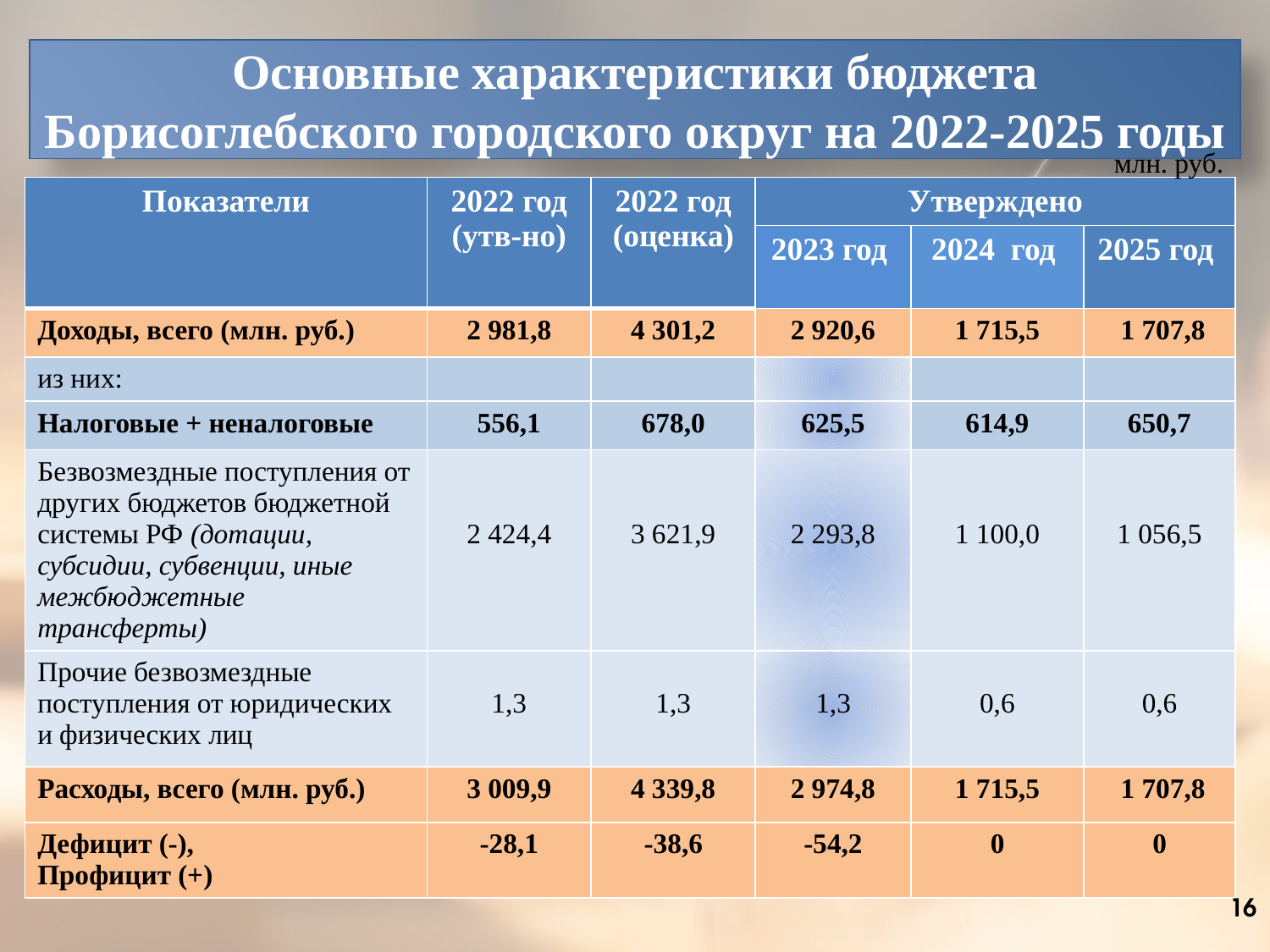

# Основные характеристики бюджета Борисоглебского городского округ на 2022-2025 годы
млн. руб.
| Показатели | 2022 год (утв-но) | 2022 год (оценка) | Утверждено |  |  |
| --- | --- | --- | --- | --- | --- |
|  |  |  | 2023 год | 2024 год | 2025 год |
| Доходы, всего (млн. руб.) | 2 981,8 | 4 301,2 | 2 920,6 | 1 715,5 | 1 707,8 |
| из них: |  |  |  |  |  |
| Налоговые + неналоговые | 556,1 | 678,0 | 625,5 | 614,9 | 650,7 |
| Безвозмездные поступления от других бюджетов бюджетной системы РФ (дотации, субсидии, субвенции, иные межбюджетные трансферты) | 2 424,4 | 3 621,9 | 2 293,8 | 1 100,0 | 1 056,5 |
| Прочие безвозмездные поступления от юридических и физических лиц | 1,3 | 1,3 | 1,3 | 0,6 | 0,6 |
| Расходы, всего (млн. руб.) | 3 009,9 | 4 339,8 | 2 974,8 | 1 715,5 | 1 707,8 |
| Дефицит (-), Профицит (+) | -28,1 | -38,6 | -54,2 | 0 | 0 |
16